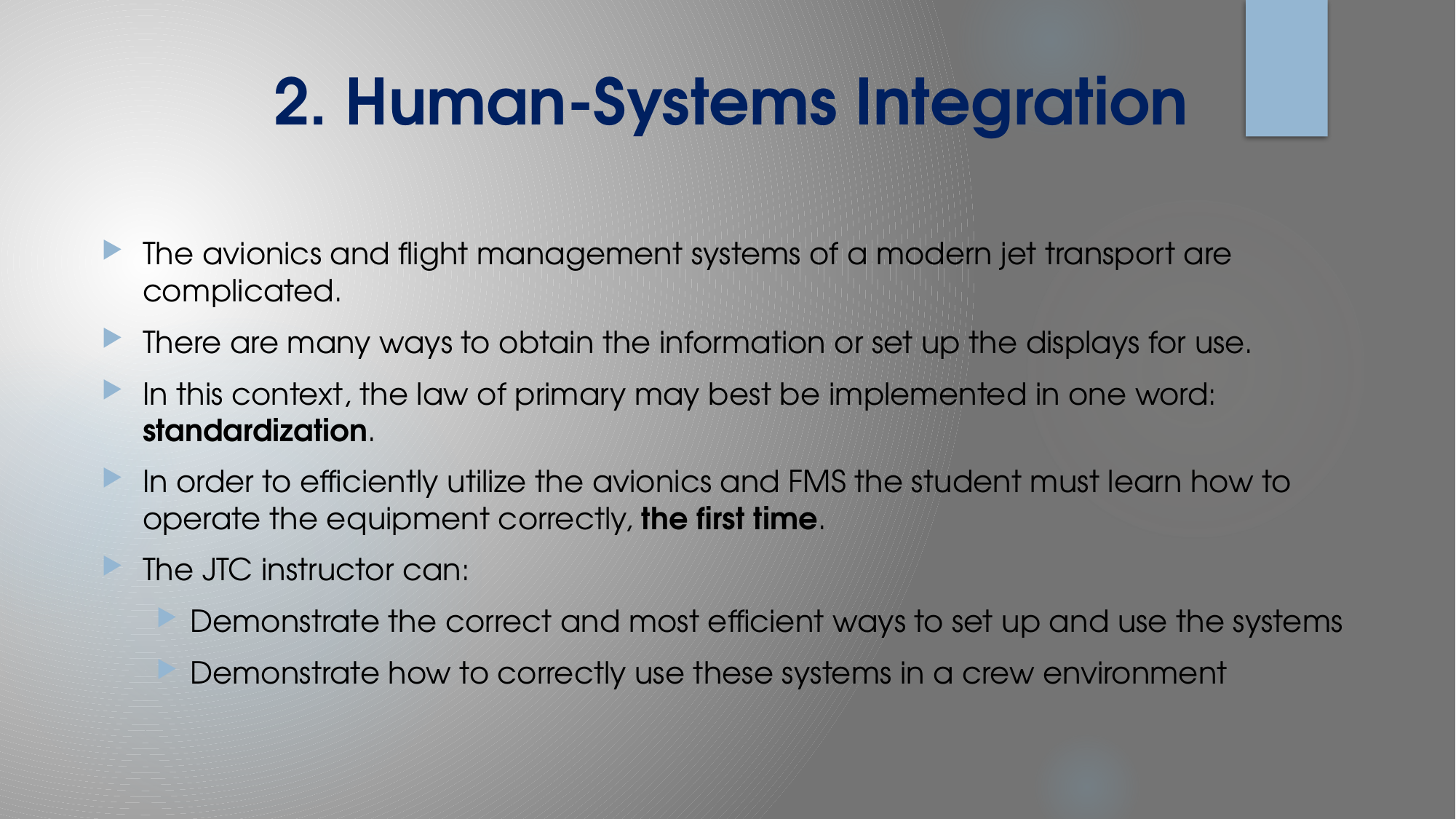

# 2. Human-Systems Integration
The avionics and flight management systems of a modern jet transport are complicated.
There are many ways to obtain the information or set up the displays for use.
In this context, the law of primary may best be implemented in one word: standardization.
In order to efficiently utilize the avionics and FMS the student must learn how to operate the equipment correctly, the first time.
The JTC instructor can:
Demonstrate the correct and most efficient ways to set up and use the systems
Demonstrate how to correctly use these systems in a crew environment